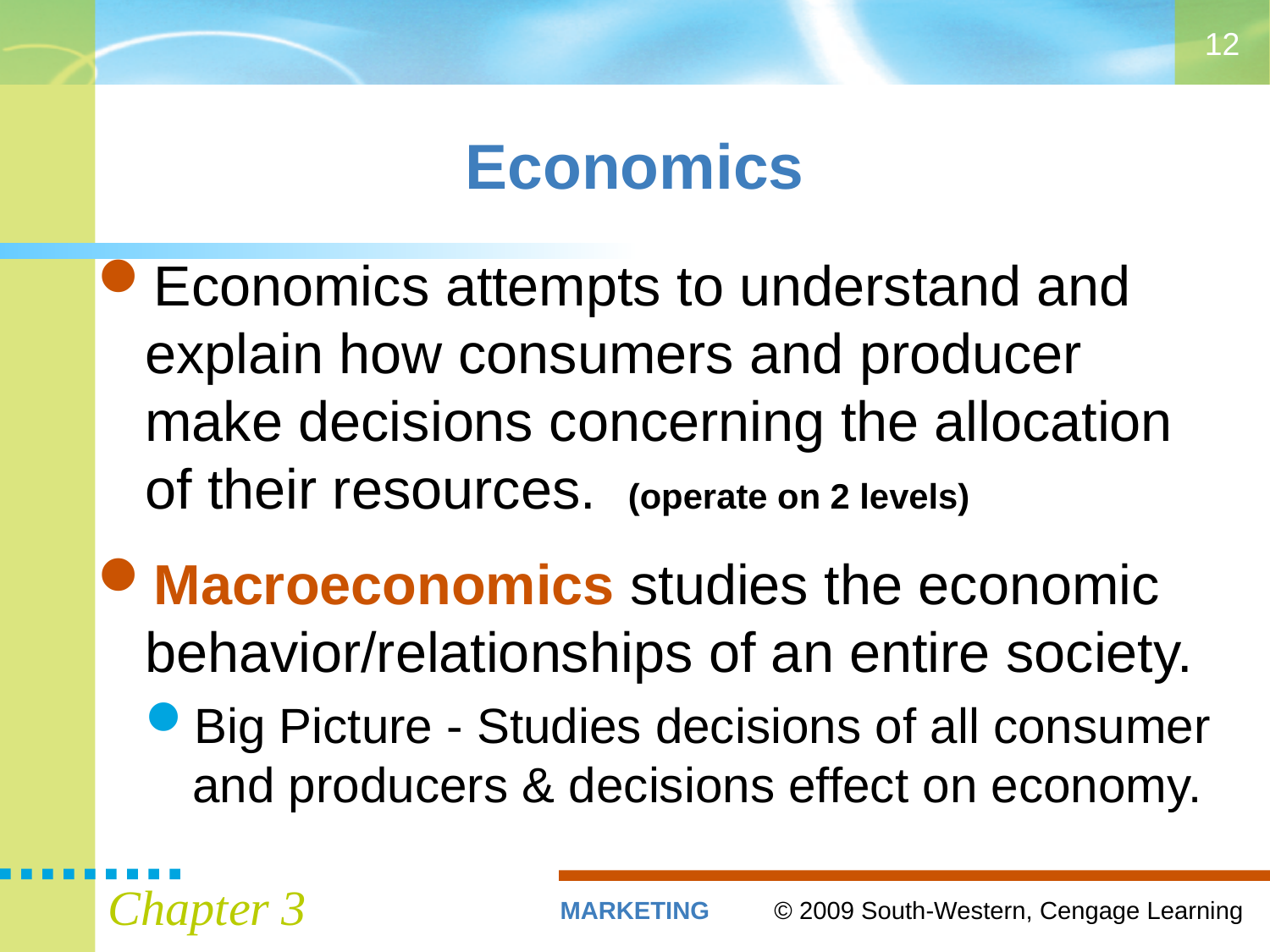

12
# Economics
Economics attempts to understand and explain how consumers and producer make decisions concerning the allocation of their resources.  (operate on 2 levels)
Macroeconomics studies the economic behavior/relationships of an entire society.
Big Picture - Studies decisions of all consumer and producers & decisions effect on economy.
Chapter 3